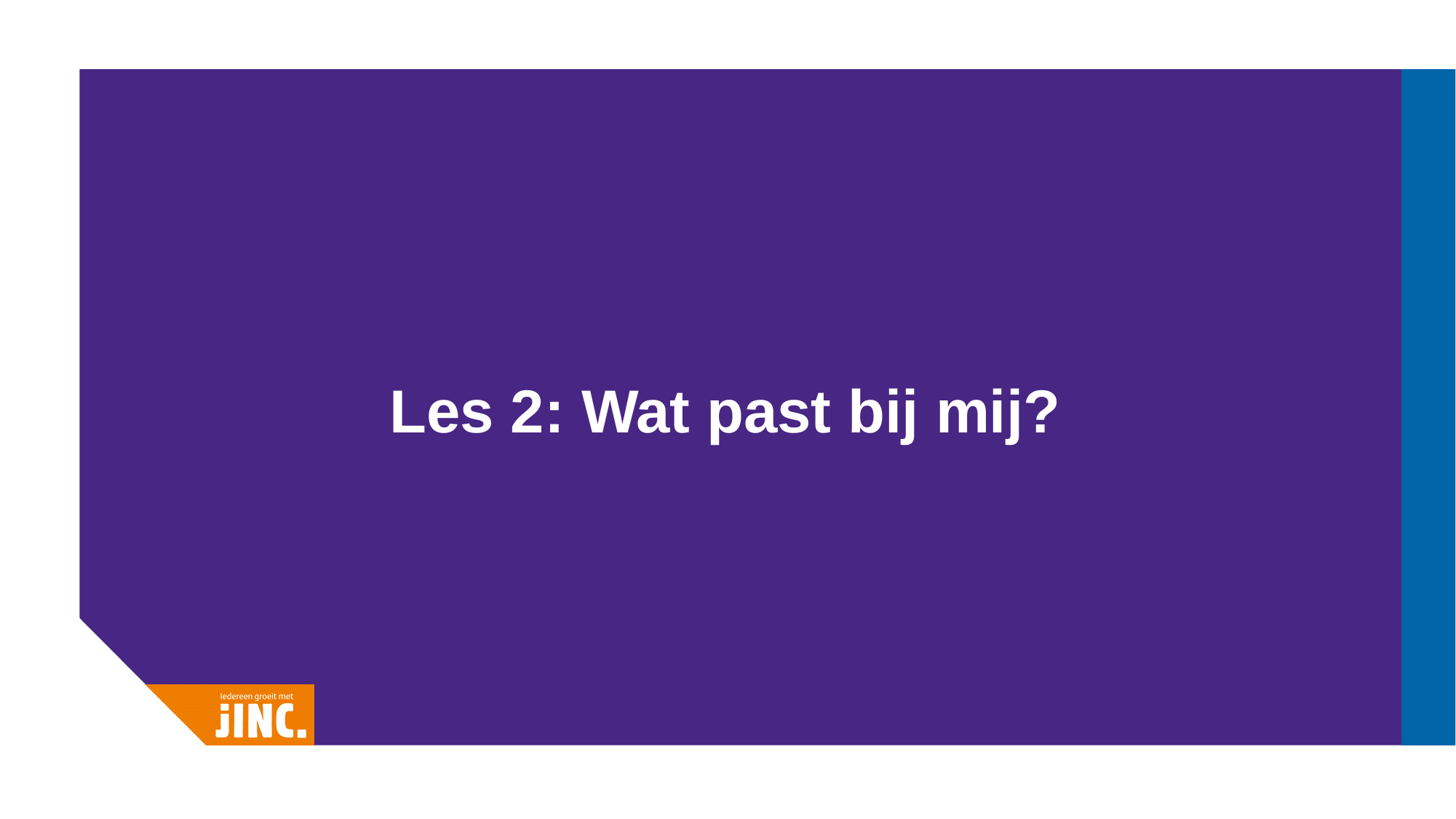

# Les 2: Wat past bij mij?